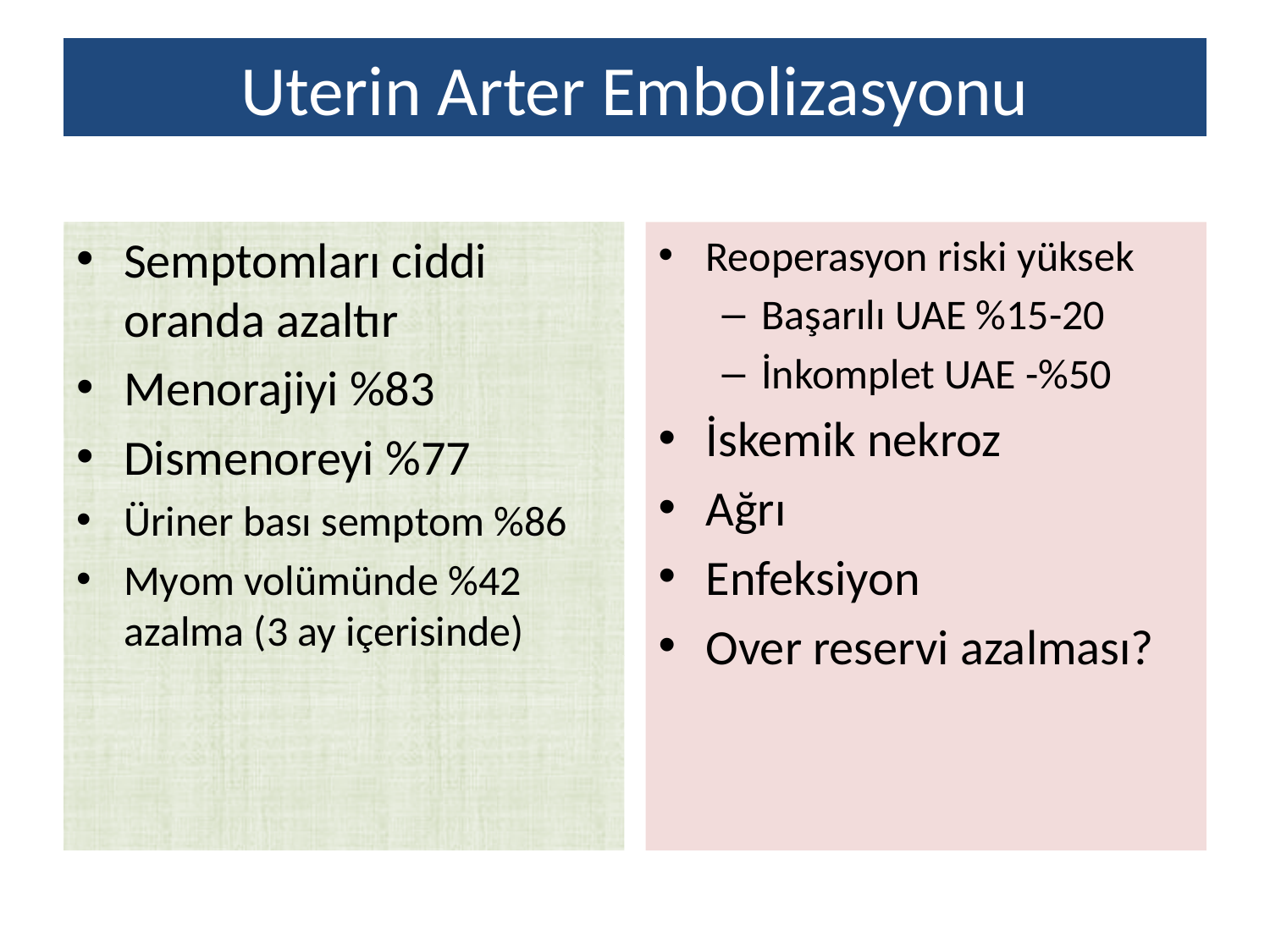

# Uterin Arter Embolizasyonu
Semptomları ciddi oranda azaltır
Menorajiyi %83
Dismenoreyi %77
Üriner bası semptom %86
Myom volümünde %42 azalma (3 ay içerisinde)
Reoperasyon riski yüksek
Başarılı UAE %15-20
İnkomplet UAE -%50
İskemik nekroz
Ağrı
Enfeksiyon
Over reservi azalması?